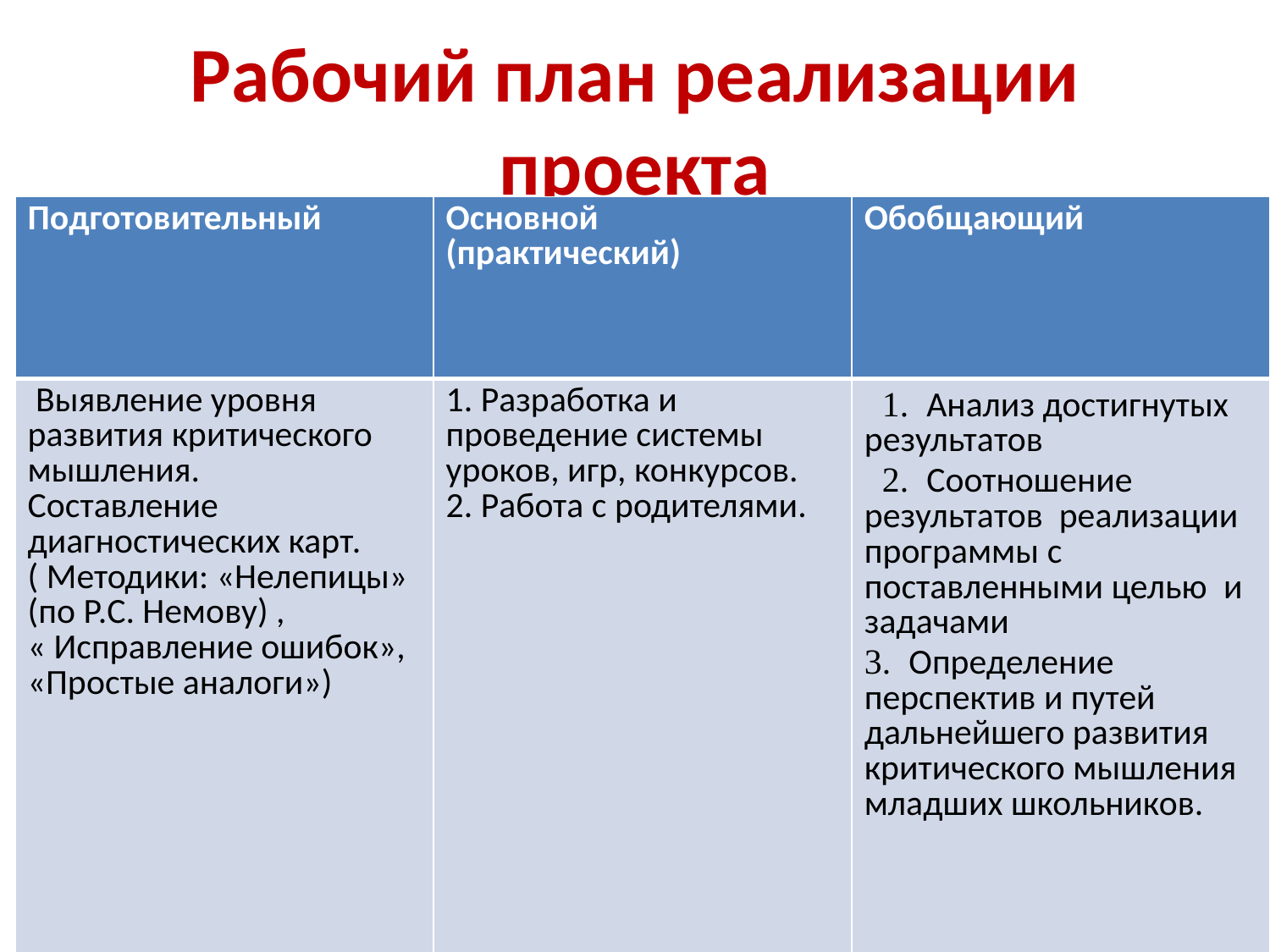

# Рабочий план реализации проекта
| Подготовительный | Основной (практический) | Обобщающий |
| --- | --- | --- |
| Выявление уровня развития критического мышления. Составление диагностических карт. ( Методики: «Нелепицы» (по Р.С. Немову) , « Исправление ошибок», «Простые аналоги») | 1. Разработка и проведение системы уроков, игр, конкурсов. 2. Работа с родителями. | 1.  Анализ достигнутых результатов   2.  Соотношение результатов  реализации программы с поставленными целью  и задачами 3.  Определение перспектив и путей дальнейшего развития критического мышления младших школьников. |